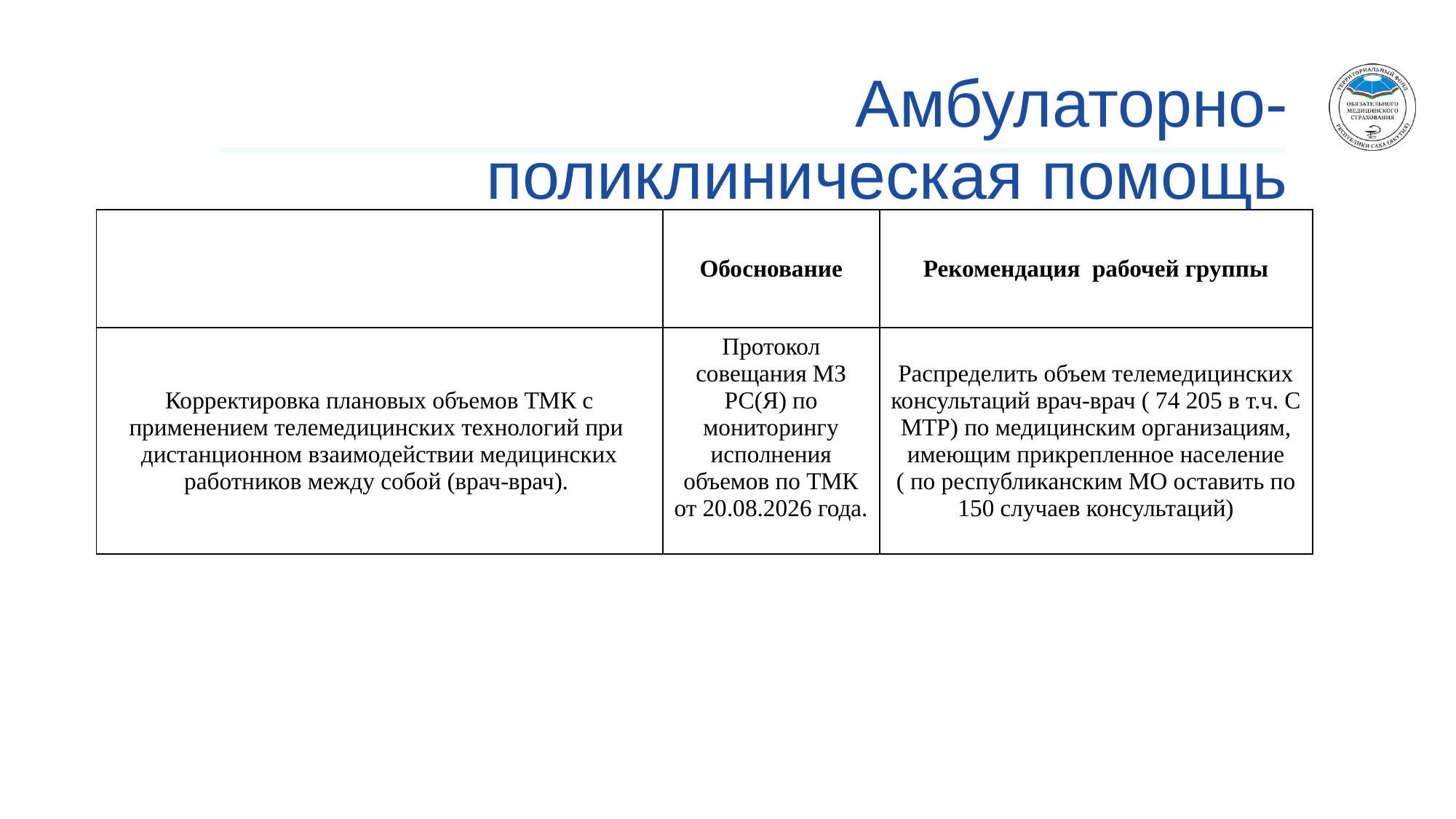

# Амбулаторно-поликлиническая помощь
|  | Обоснование | Рекомендация рабочей группы |
| --- | --- | --- |
| Корректировка плановых объемов ТМК с применением телемедицинских технологий при дистанционном взаимодействии медицинских работников между собой (врач-врач). | Протокол совещания МЗ РС(Я) по мониторингу исполнения объемов по ТМК от 20.08.2026 года. | Распределить объем телемедицинских консультаций врач-врач ( 74 205 в т.ч. С МТР) по медицинским организациям, имеющим прикрепленное население ( по республиканским МО оставить по 150 случаев консультаций) |